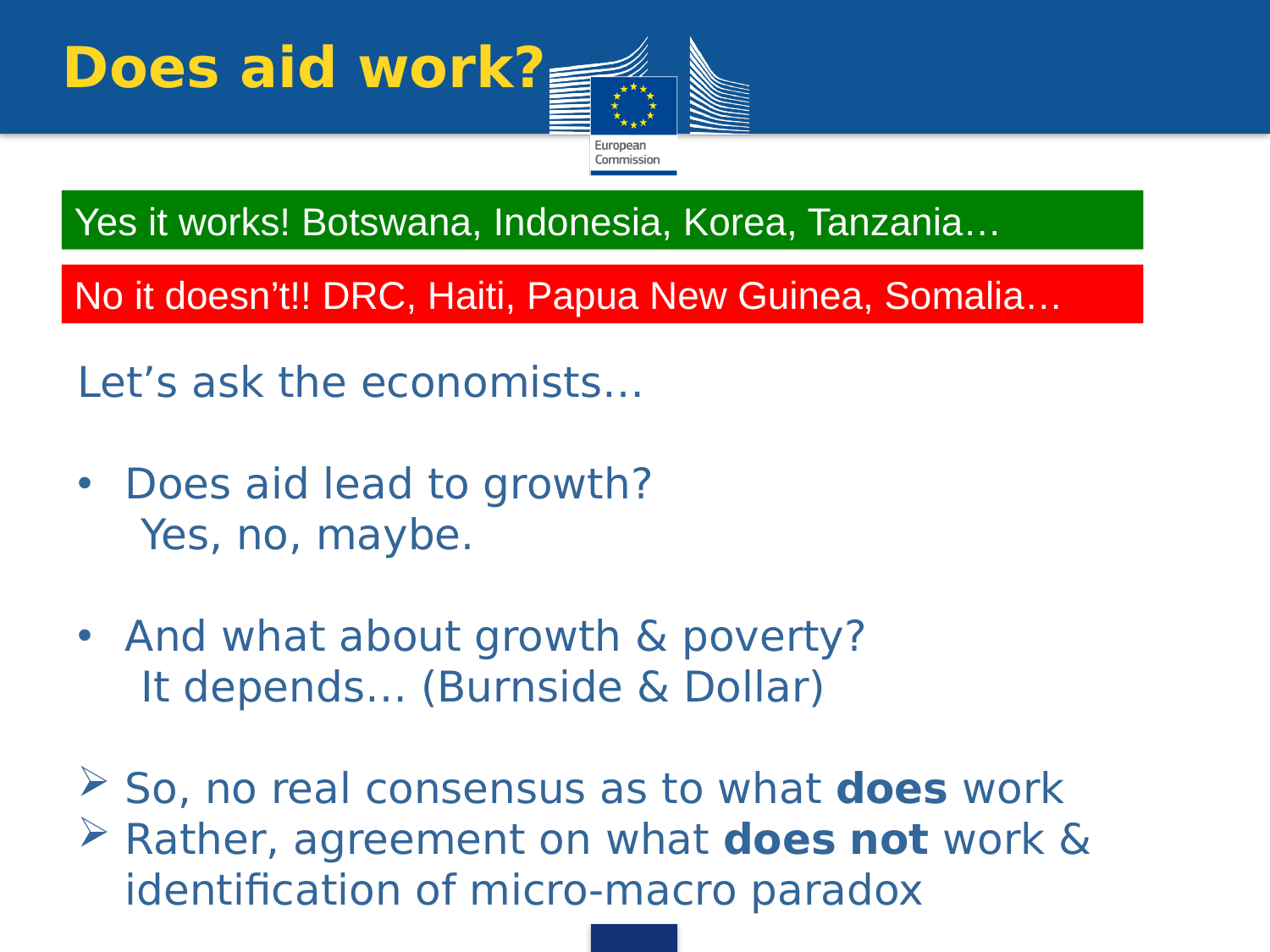

# Does aid work?
Yes it works! Botswana, Indonesia, Korea, Tanzania…
No it doesn’t!! DRC, Haiti, Papua New Guinea, Somalia…
Let’s ask the economists…

Does aid lead to growth?
Yes, no, maybe.

And what about growth & poverty?
It depends… (Burnside & Dollar)

So, no real consensus as to what does work
Rather, agreement on what does not work & identification of micro-macro paradox